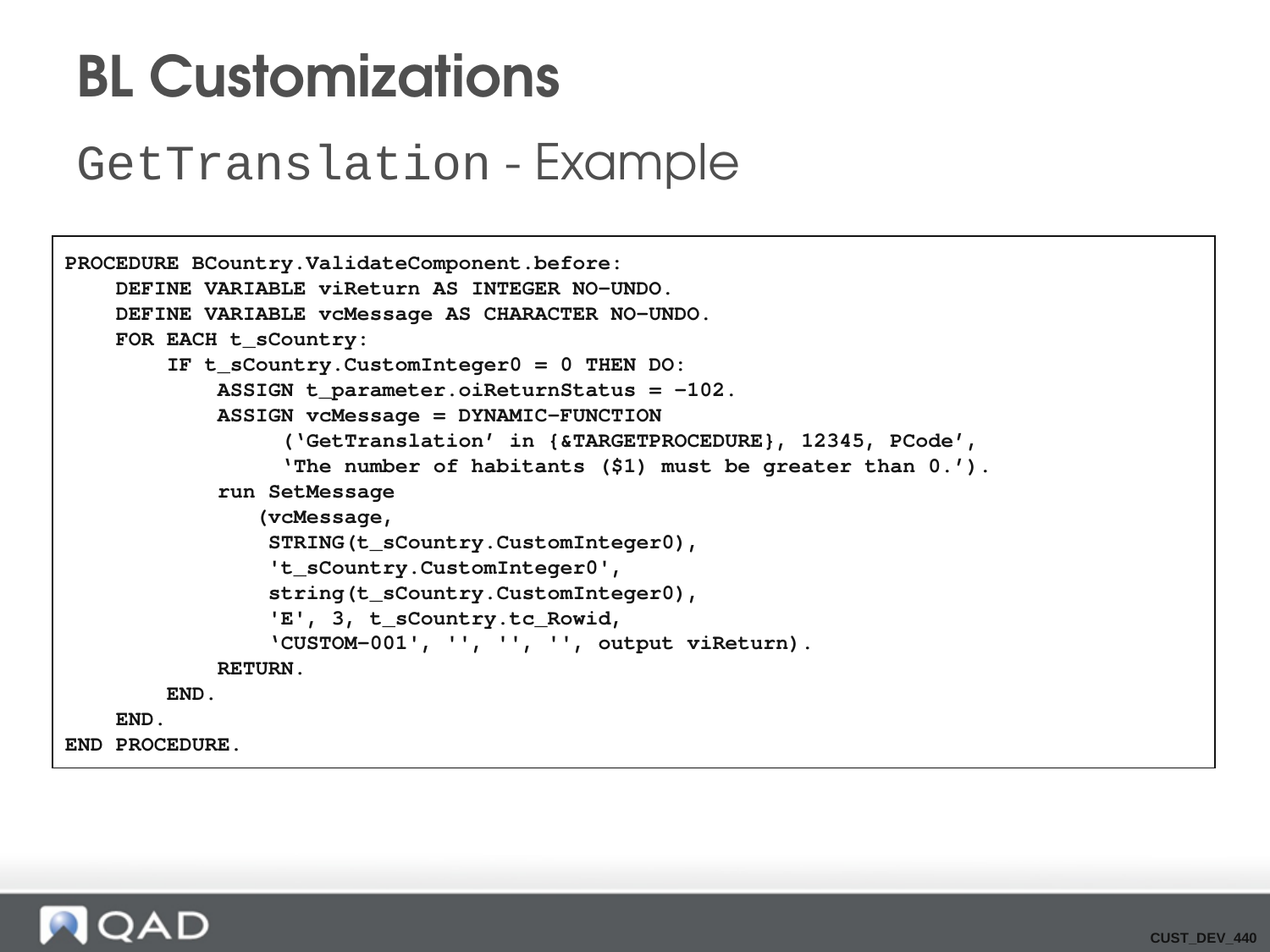

# BL Customizations
GetTranslation - Example
PROCEDURE BCountry.ValidateComponent.before:
    DEFINE VARIABLE viReturn AS INTEGER NO-UNDO.
    DEFINE VARIABLE vcMessage AS CHARACTER NO-UNDO.
    FOR EACH t_sCountry:
        IF t_sCountry.CustomInteger0 = 0 THEN DO:
            ASSIGN t_parameter.oiReturnStatus = -102.
            ASSIGN vcMessage = DYNAMIC-FUNCTION
                 (‘GetTranslation’ in {&TARGETPROCEDURE}, 12345, PCode’,
                 ‘The number of habitants ($1) must be greater than 0.’).
            run SetMessage
               (vcMessage,
                STRING(t_sCountry.CustomInteger0),
                't_sCountry.CustomInteger0',
                string(t_sCountry.CustomInteger0),
                'E', 3, t_sCountry.tc_Rowid,
                ‘CUSTOM-001', '', '', '', output viReturn).
            RETURN.
        END.
    END.
END PROCEDURE.
CUST_DEV_440